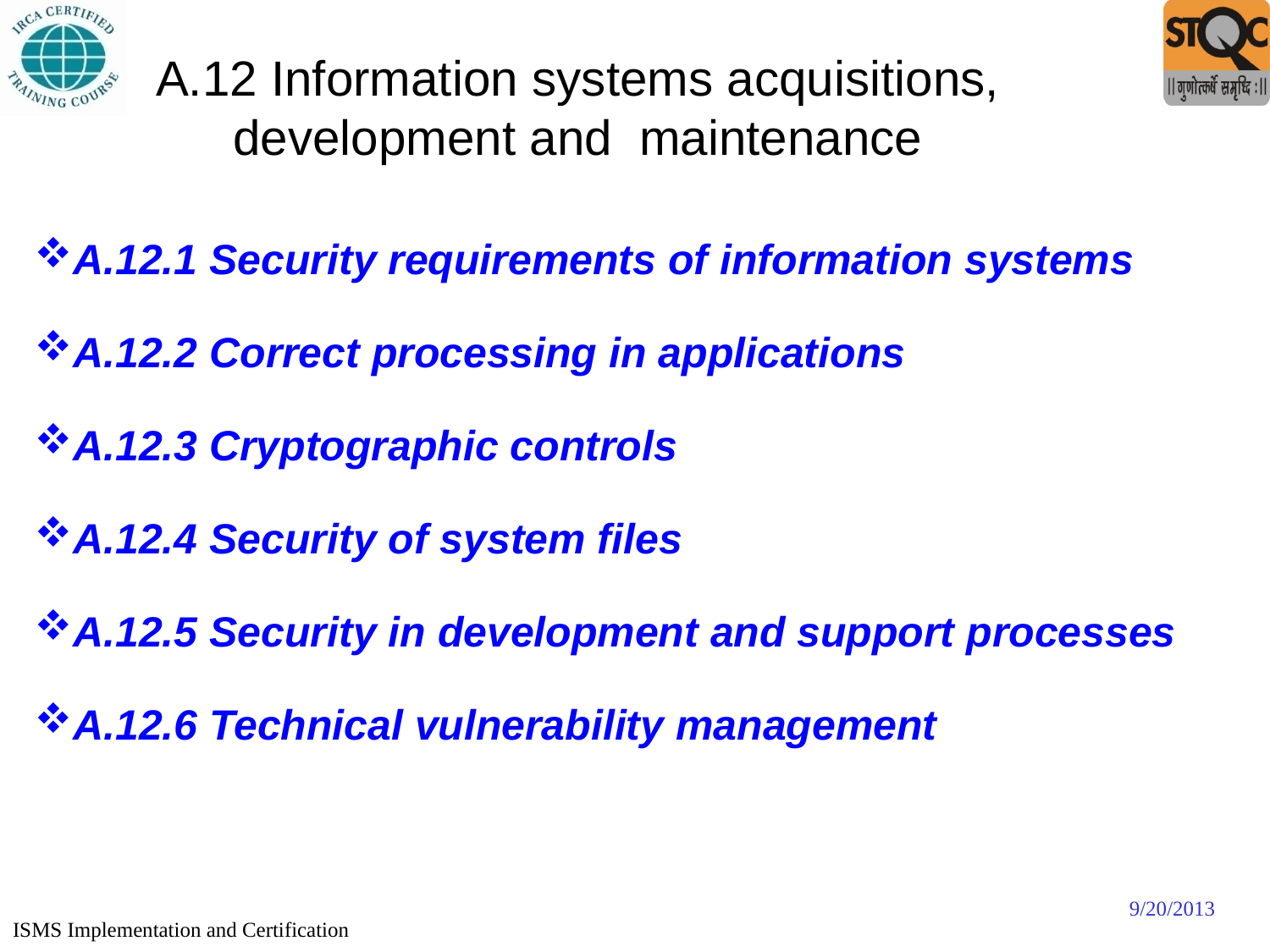

# A.12 Information systems acquisitions, development and  maintenance
A.12.1 Security requirements of information systems

A.12.2 Correct processing in applications

A.12.3 Cryptographic controls

A.12.4 Security of system files

A.12.5 Security in development and support processes

A.12.6 Technical vulnerability management

9/20/2013
ISMS Implementation and Certification